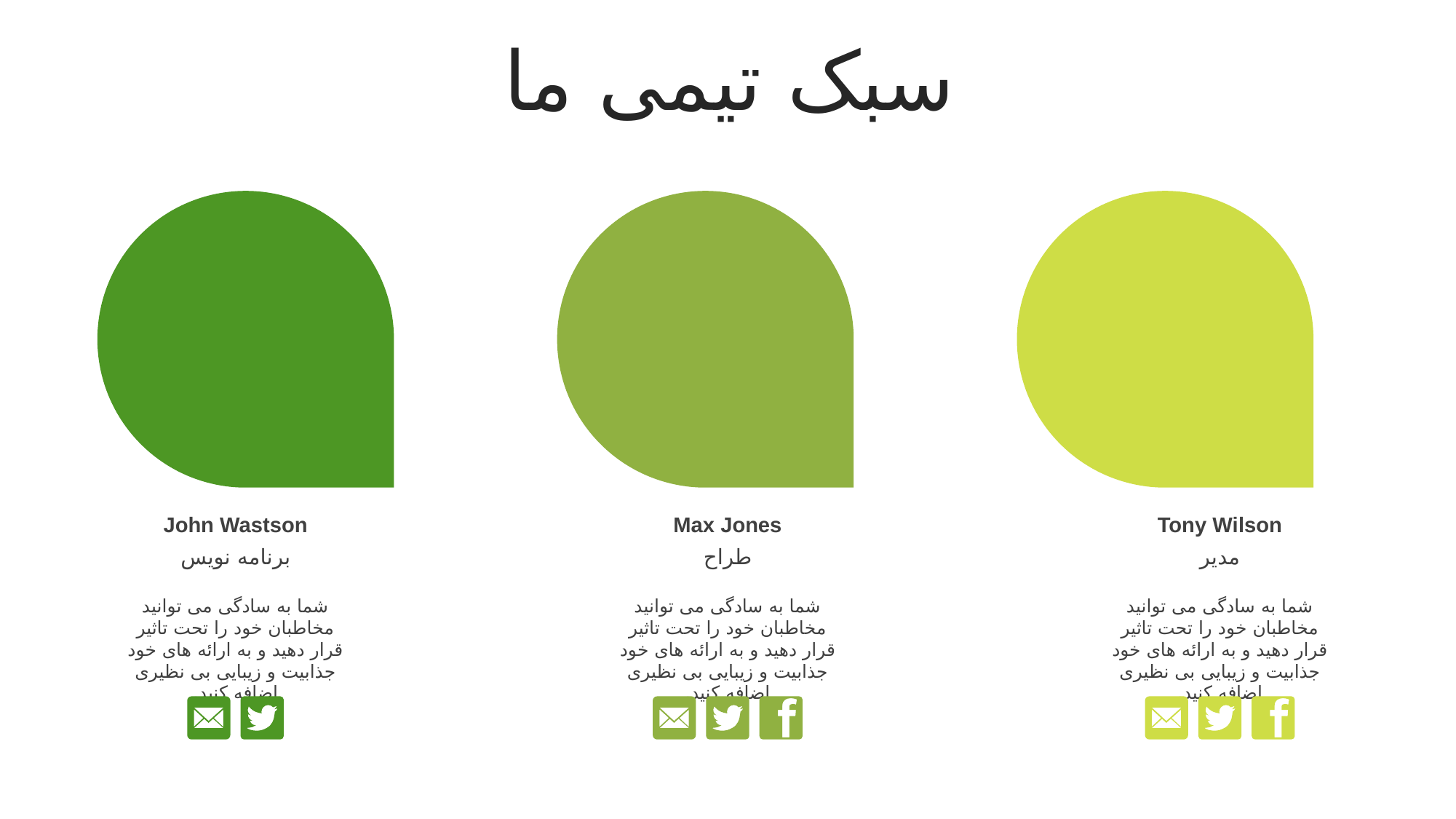

سبک تیمی ما

John Wastson
برنامه نویس
Max Jones
طراح
Tony Wilson
مدیر
شما به سادگی می توانید مخاطبان خود را تحت تاثیر قرار دهید و به ارائه های خود جذابیت و زیبایی بی نظیری اضافه کنید.
شما به سادگی می توانید مخاطبان خود را تحت تاثیر قرار دهید و به ارائه های خود جذابیت و زیبایی بی نظیری اضافه کنید.
شما به سادگی می توانید مخاطبان خود را تحت تاثیر قرار دهید و به ارائه های خود جذابیت و زیبایی بی نظیری اضافه کنید.